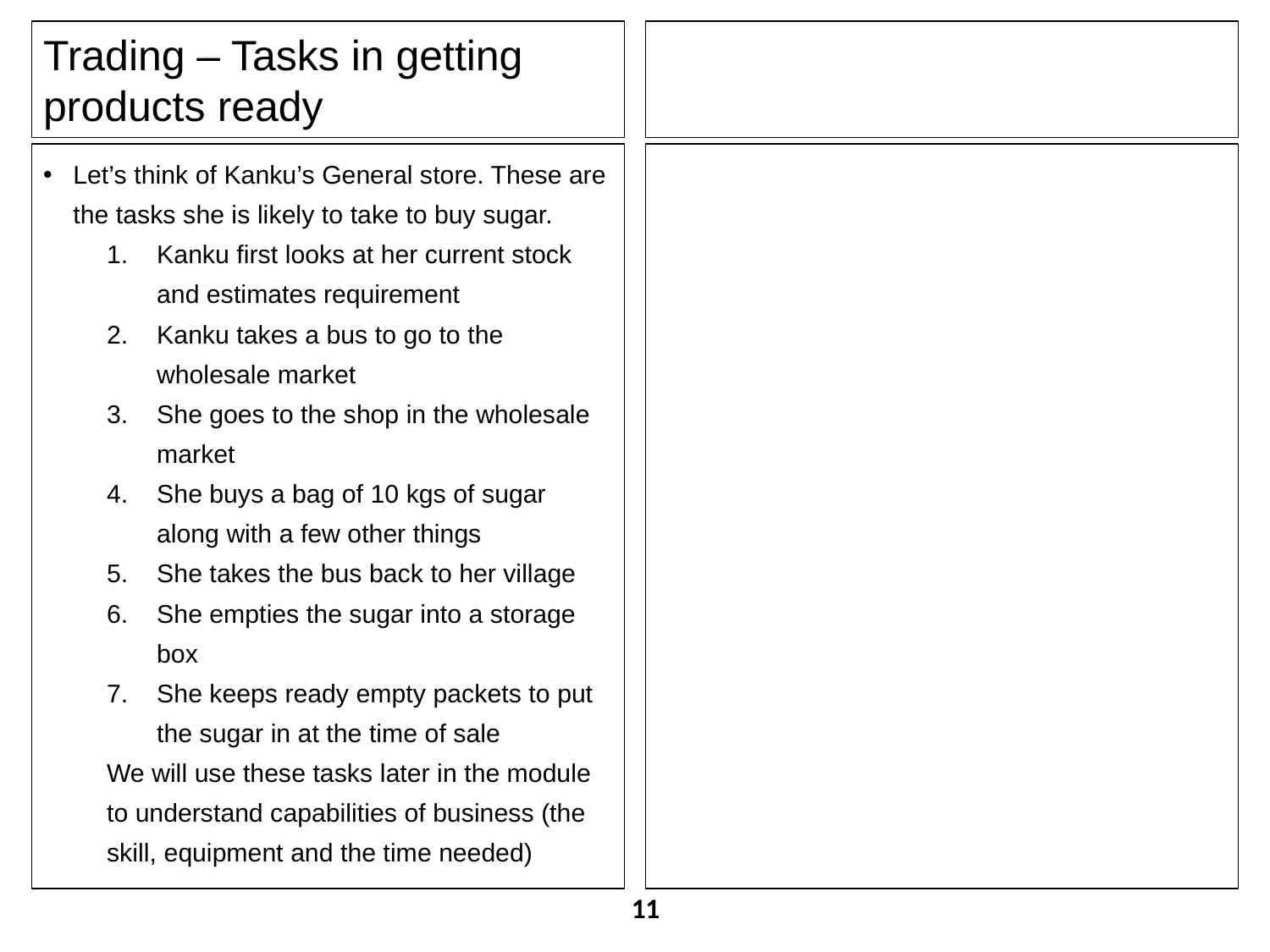

Trading – Tasks in getting products ready

Let’s think of Kanku’s General store. These are the tasks she is likely to take to buy sugar.
Kanku first looks at her current stock and estimates requirement
Kanku takes a bus to go to the wholesale market
She goes to the shop in the wholesale market
She buys a bag of 10 kgs of sugar along with a few other things
She takes the bus back to her village
She empties the sugar into a storage box
She keeps ready empty packets to put the sugar in at the time of sale
We will use these tasks later in the module to understand capabilities of business (the skill, equipment and the time needed)

11